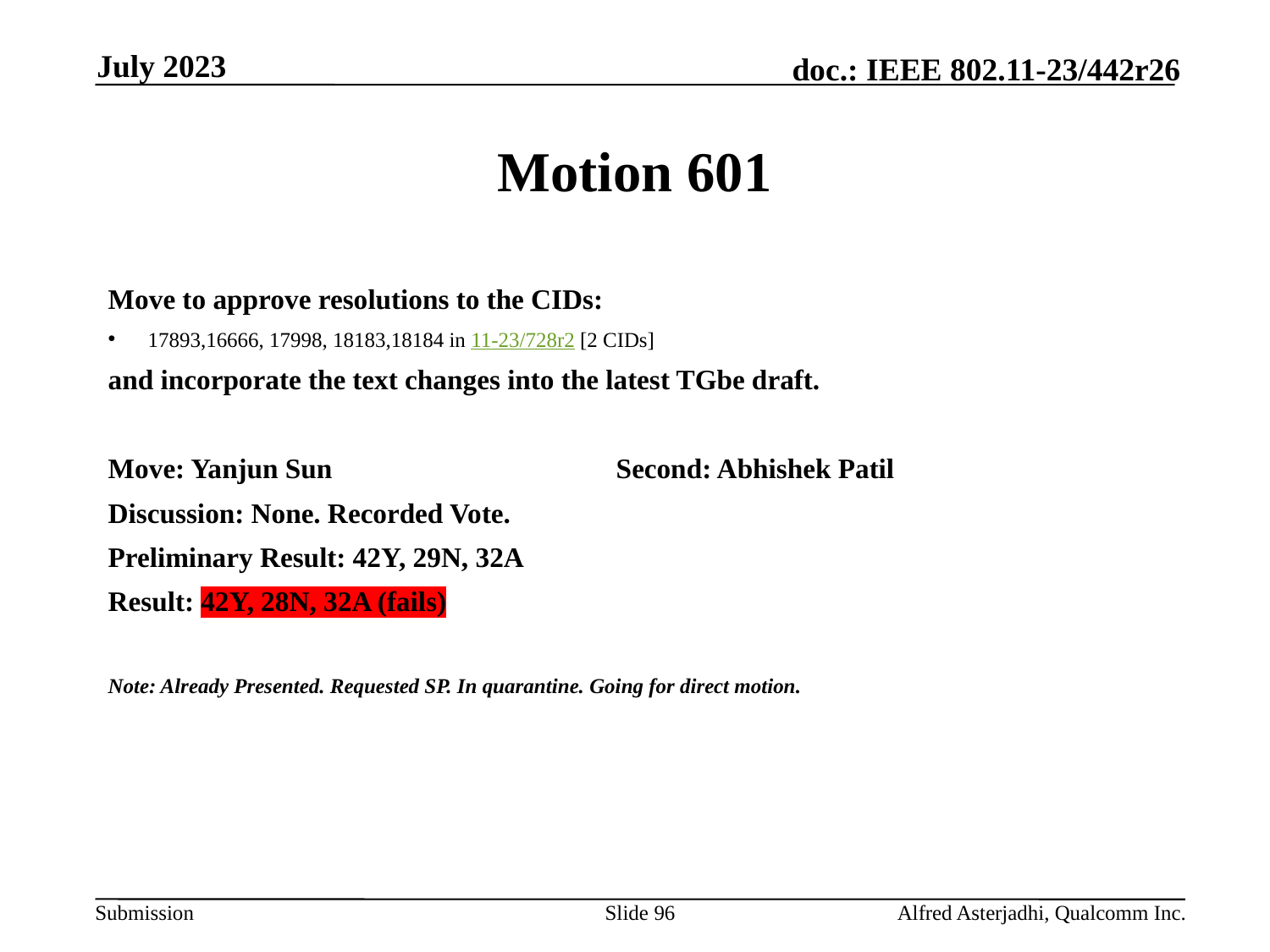

July 2023
# Motion 601
Move to approve resolutions to the CIDs:
17893,16666, 17998, 18183,18184 in 11-23/728r2 [2 CIDs]
and incorporate the text changes into the latest TGbe draft.

Move: Yanjun Sun			Second: Abhishek Patil
Discussion: None. Recorded Vote.
Preliminary Result: 42Y, 29N, 32A
Result: 42Y, 28N, 32A (fails)

Note: Already Presented. Requested SP. In quarantine. Going for direct motion.
Slide 96
Alfred Asterjadhi, Qualcomm Inc.